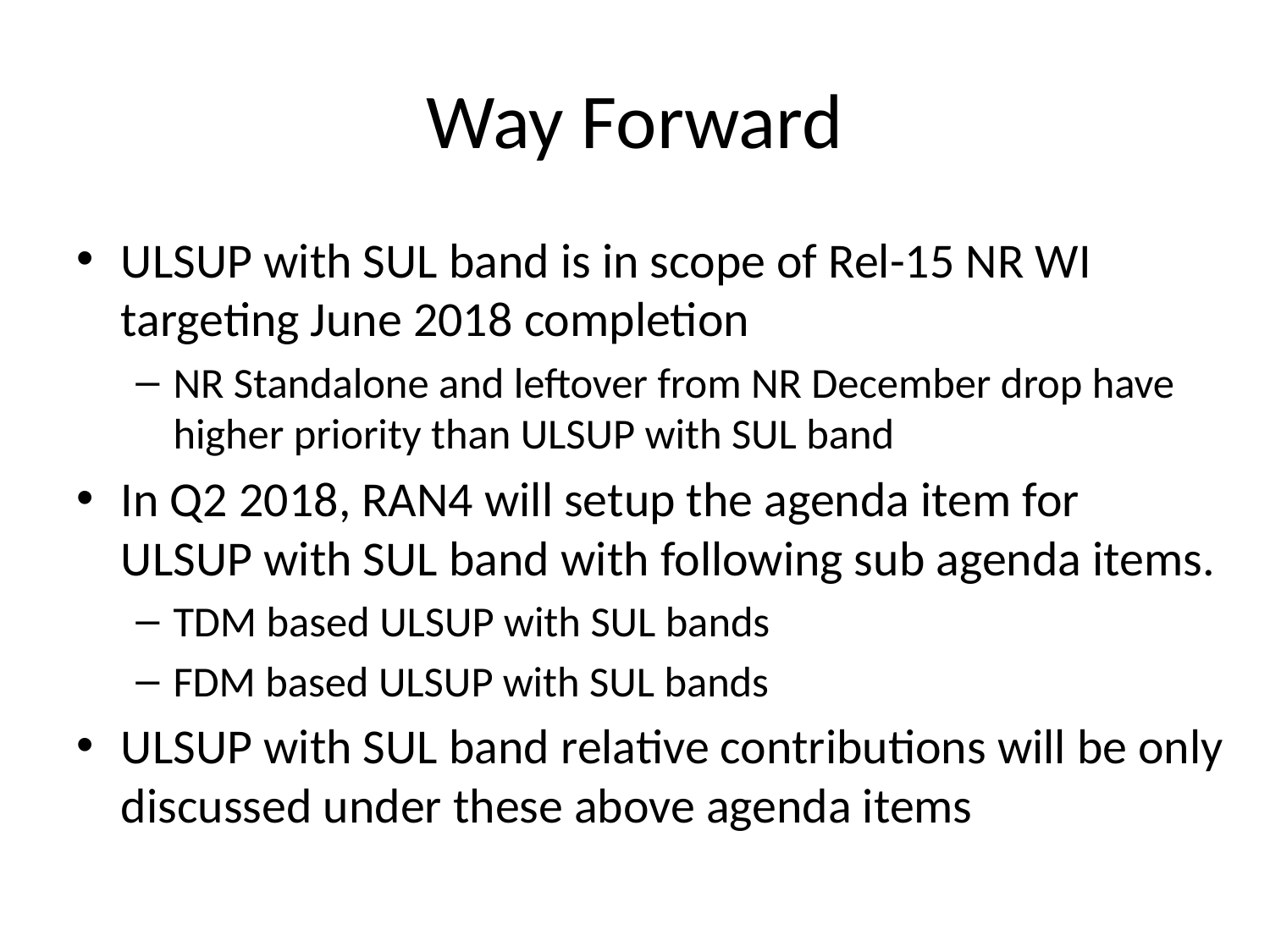

# Way Forward
ULSUP with SUL band is in scope of Rel-15 NR WI targeting June 2018 completion
NR Standalone and leftover from NR December drop have higher priority than ULSUP with SUL band
In Q2 2018, RAN4 will setup the agenda item for  ULSUP with SUL band with following sub agenda items.
TDM based ULSUP with SUL bands
FDM based ULSUP with SUL bands
ULSUP with SUL band relative contributions will be only discussed under these above agenda items